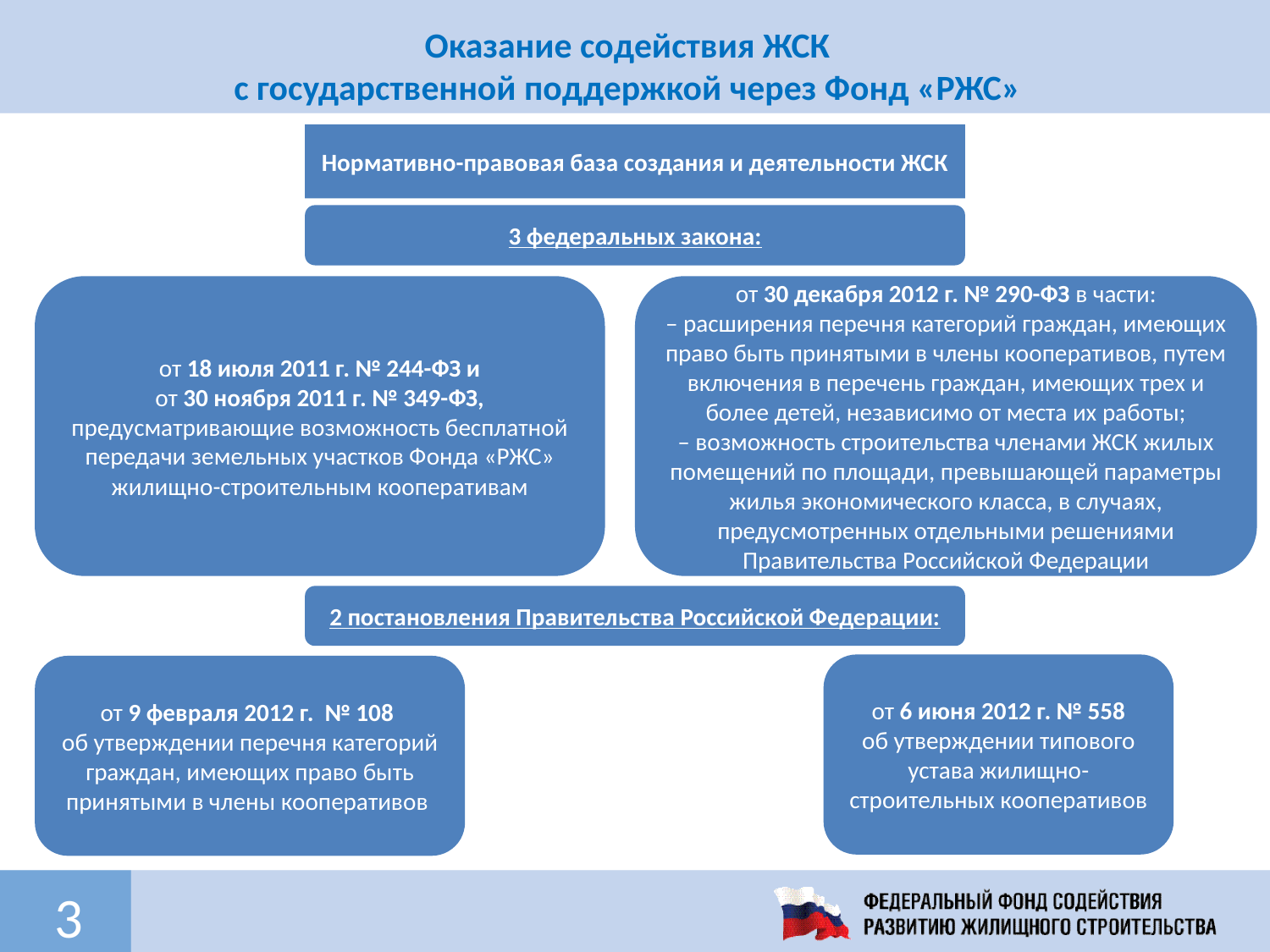

Оказание содействия ЖСК
с государственной поддержкой через Фонд «РЖС»
Нормативно-правовая база создания и деятельности ЖСК
3 федеральных закона:
от 18 июля 2011 г. № 244-ФЗ и
от 30 ноября 2011 г. № 349-ФЗ, предусматривающие возможность бесплатной передачи земельных участков Фонда «РЖС» жилищно-строительным кооперативам
от 30 декабря 2012 г. № 290-ФЗ в части:
– расширения перечня категорий граждан, имеющих право быть принятыми в члены кооперативов, путем включения в перечень граждан, имеющих трех и более детей, независимо от места их работы;
– возможность строительства членами ЖСК жилых помещений по площади, превышающей параметры жилья экономического класса, в случаях, предусмотренных отдельными решениями Правительства Российской Федерации
2 постановления Правительства Российской Федерации:
от 6 июня 2012 г. № 558
об утверждении типового устава жилищно-строительных кооперативов
от 9 февраля 2012 г.  № 108
об утверждении перечня категорий граждан, имеющих право быть принятыми в члены кооперативов
3